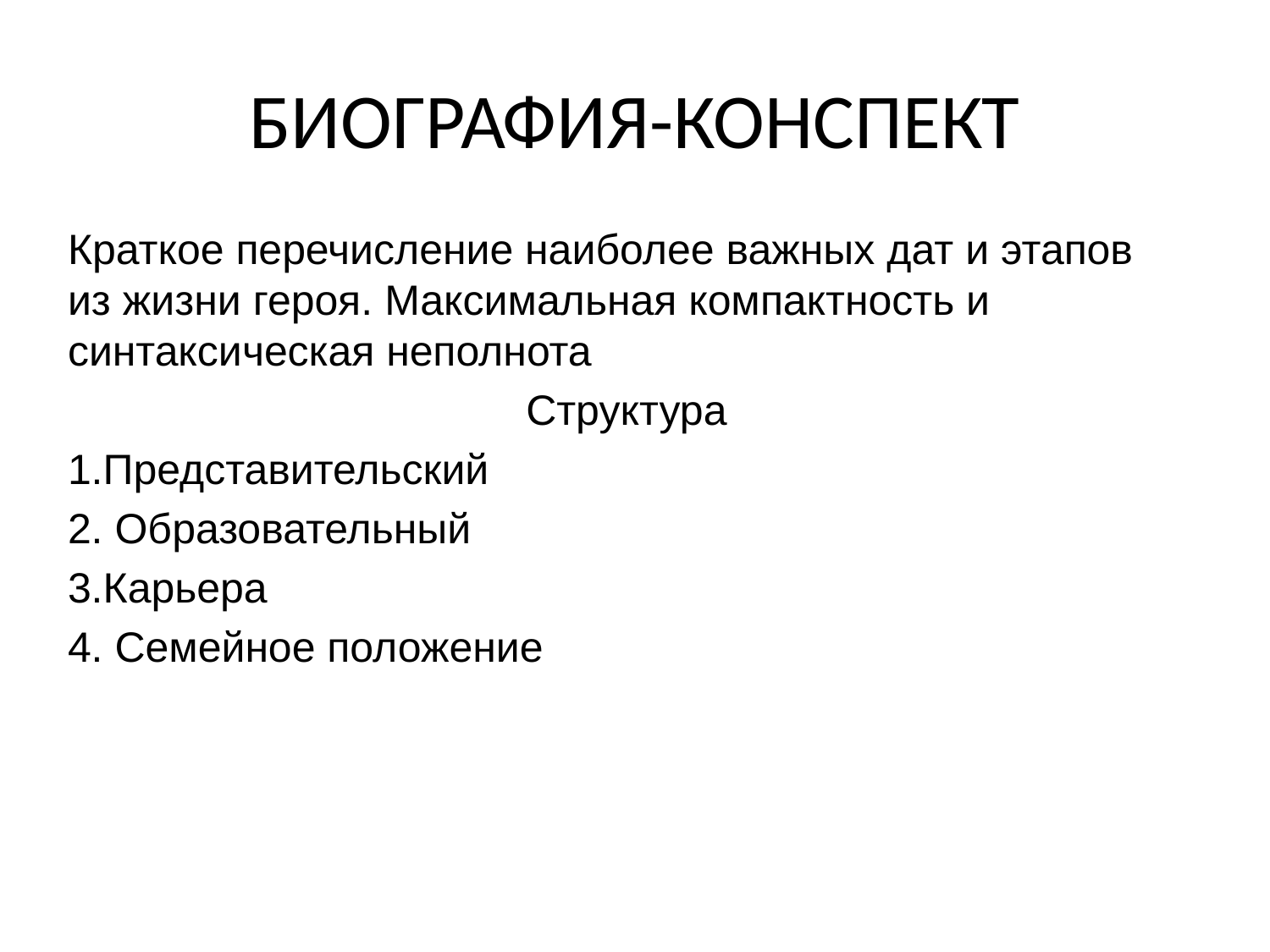

# БИОГРАФИЯ-КОНСПЕКТ
Краткое перечисление наиболее важных дат и этапов из жизни героя. Максимальная компактность и синтаксическая неполнота
Структура
1.Представительский
2. Образовательный
3.Карьера
4. Семейное положение